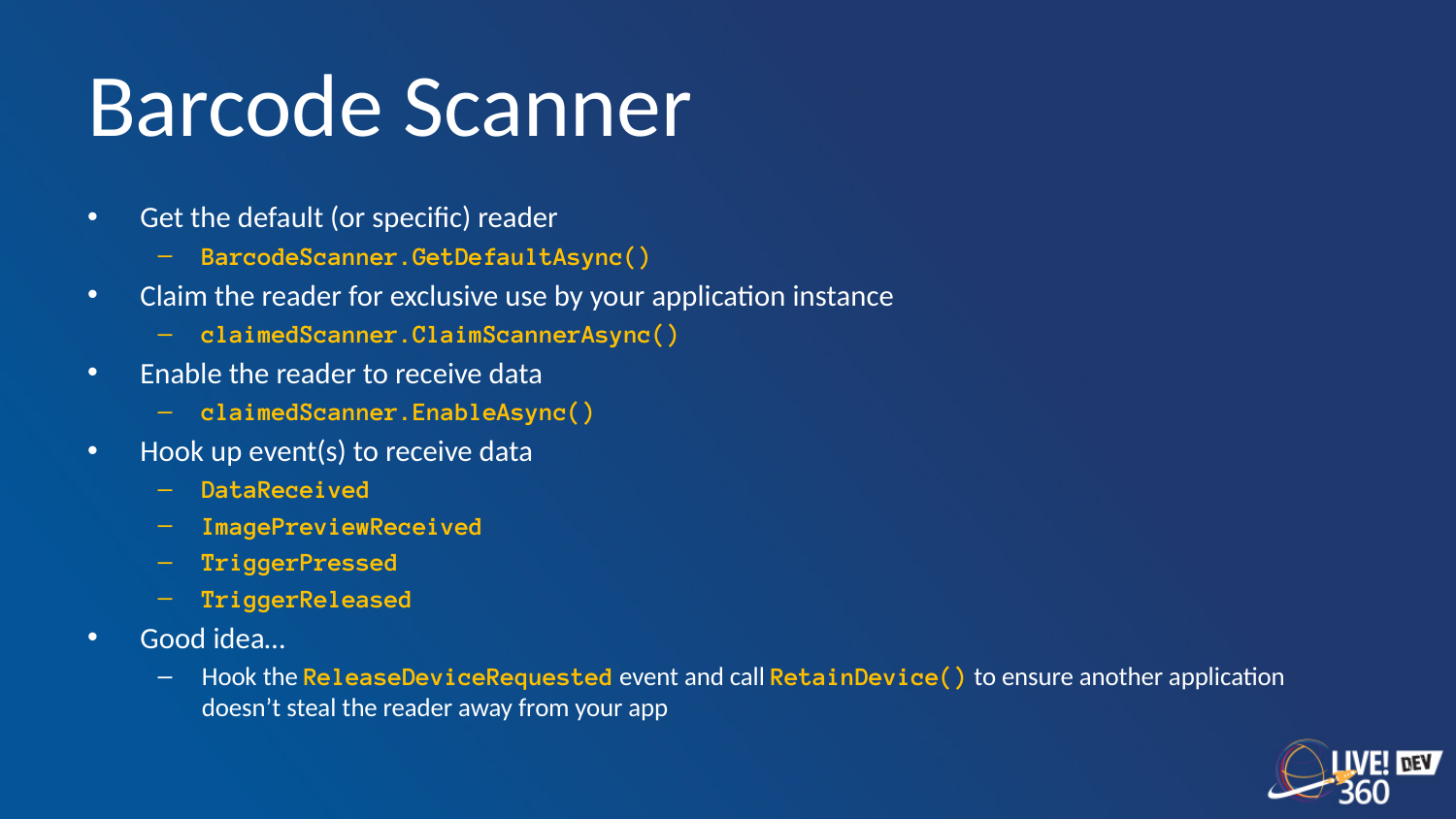

# Barcode Scanner
Get the default (or specific) reader
BarcodeScanner.GetDefaultAsync()
Claim the reader for exclusive use by your application instance
claimedScanner.ClaimScannerAsync()
Enable the reader to receive data
claimedScanner.EnableAsync()
Hook up event(s) to receive data
DataReceived
ImagePreviewReceived
TriggerPressed
TriggerReleased
Good idea…
Hook the ReleaseDeviceRequested event and call RetainDevice() to ensure another application doesn’t steal the reader away from your app